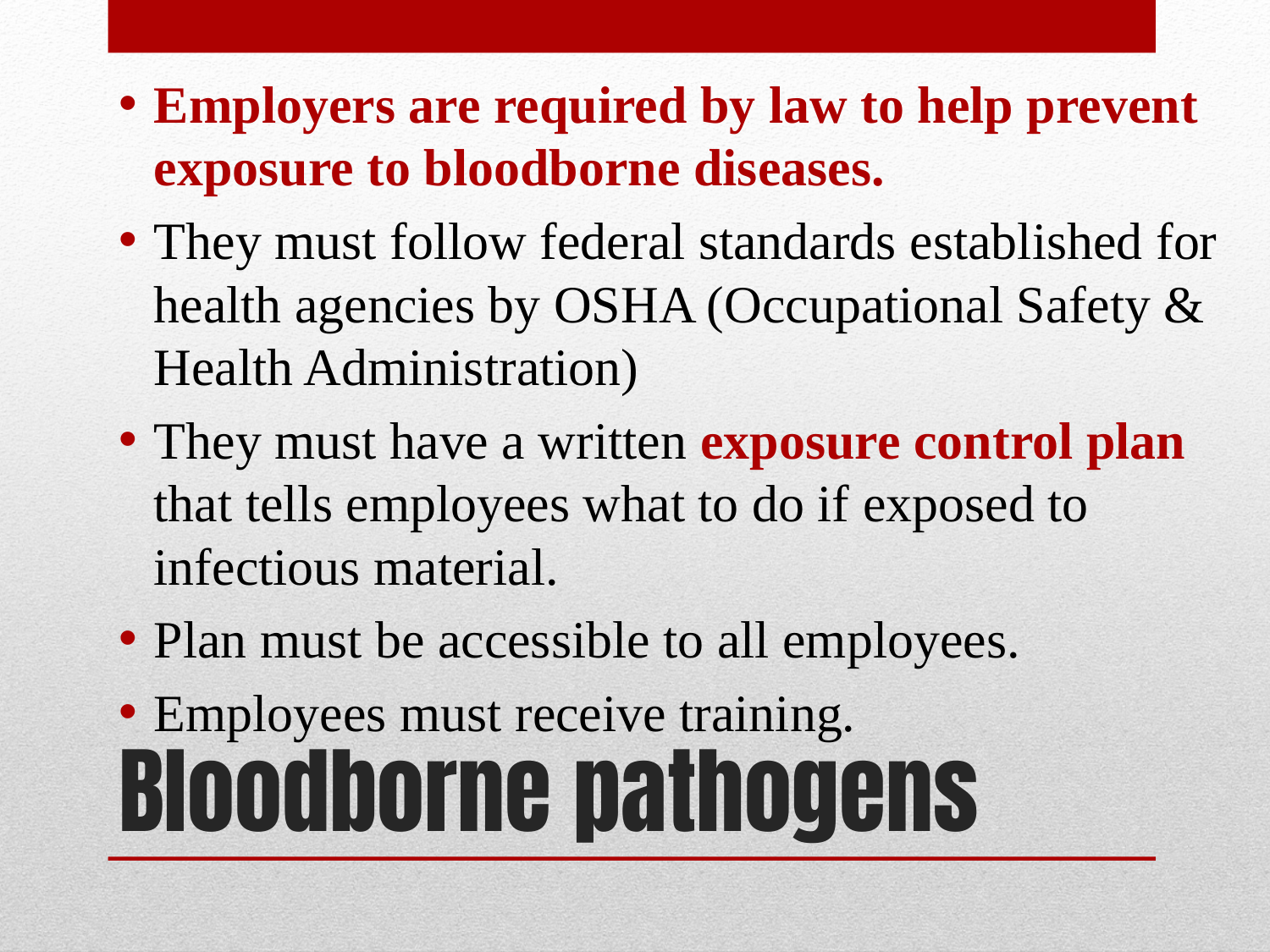

Employers are required by law to help prevent exposure to bloodborne diseases.
They must follow federal standards established for health agencies by OSHA (Occupational Safety & Health Administration)
They must have a written exposure control plan that tells employees what to do if exposed to infectious material.
Plan must be accessible to all employees.
Employees must receive training.
# Bloodborne pathogens